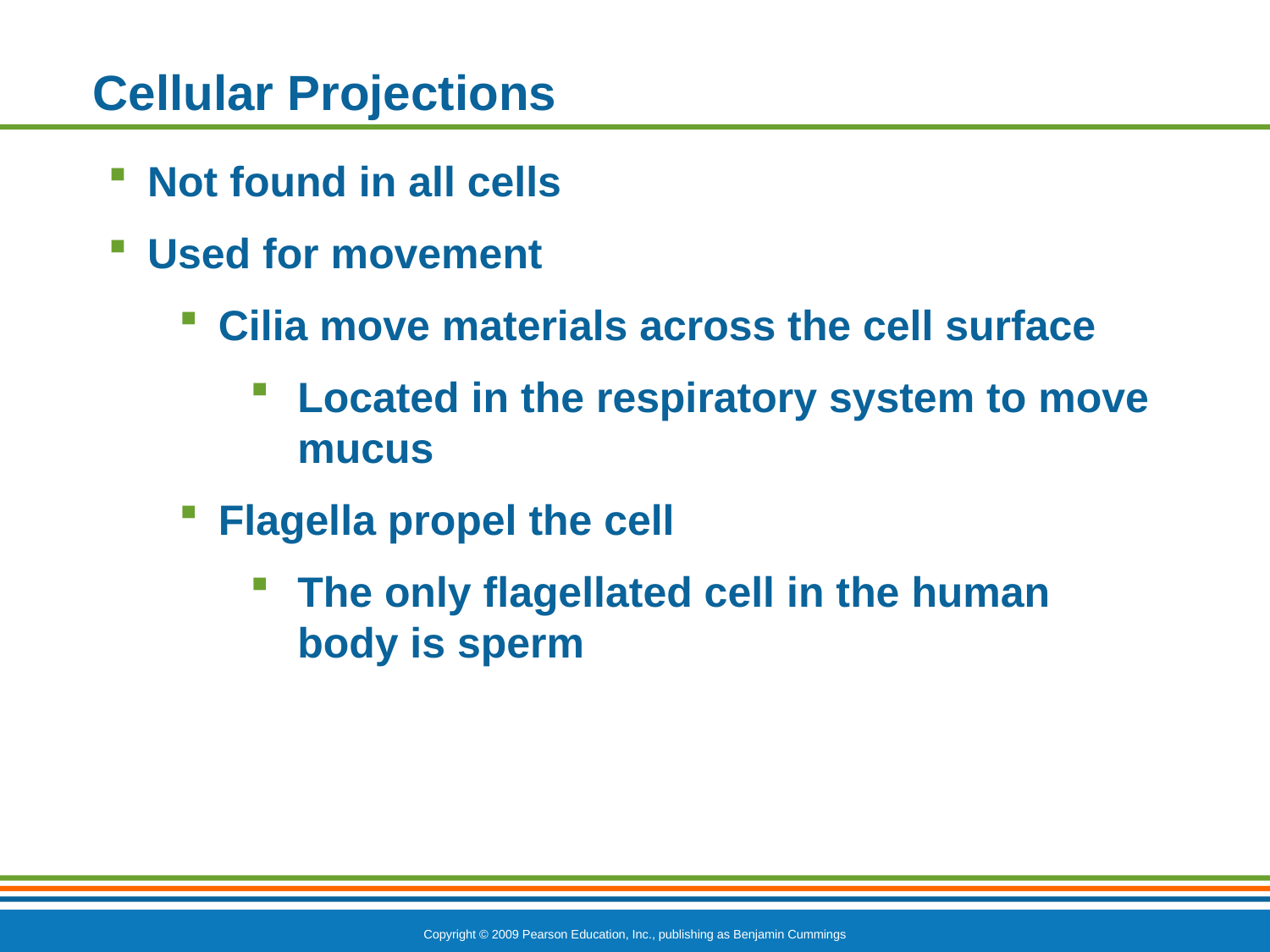

# Cellular Projections
Not found in all cells
Used for movement
Cilia move materials across the cell surface
Located in the respiratory system to move mucus
Flagella propel the cell
The only flagellated cell in the human body is sperm